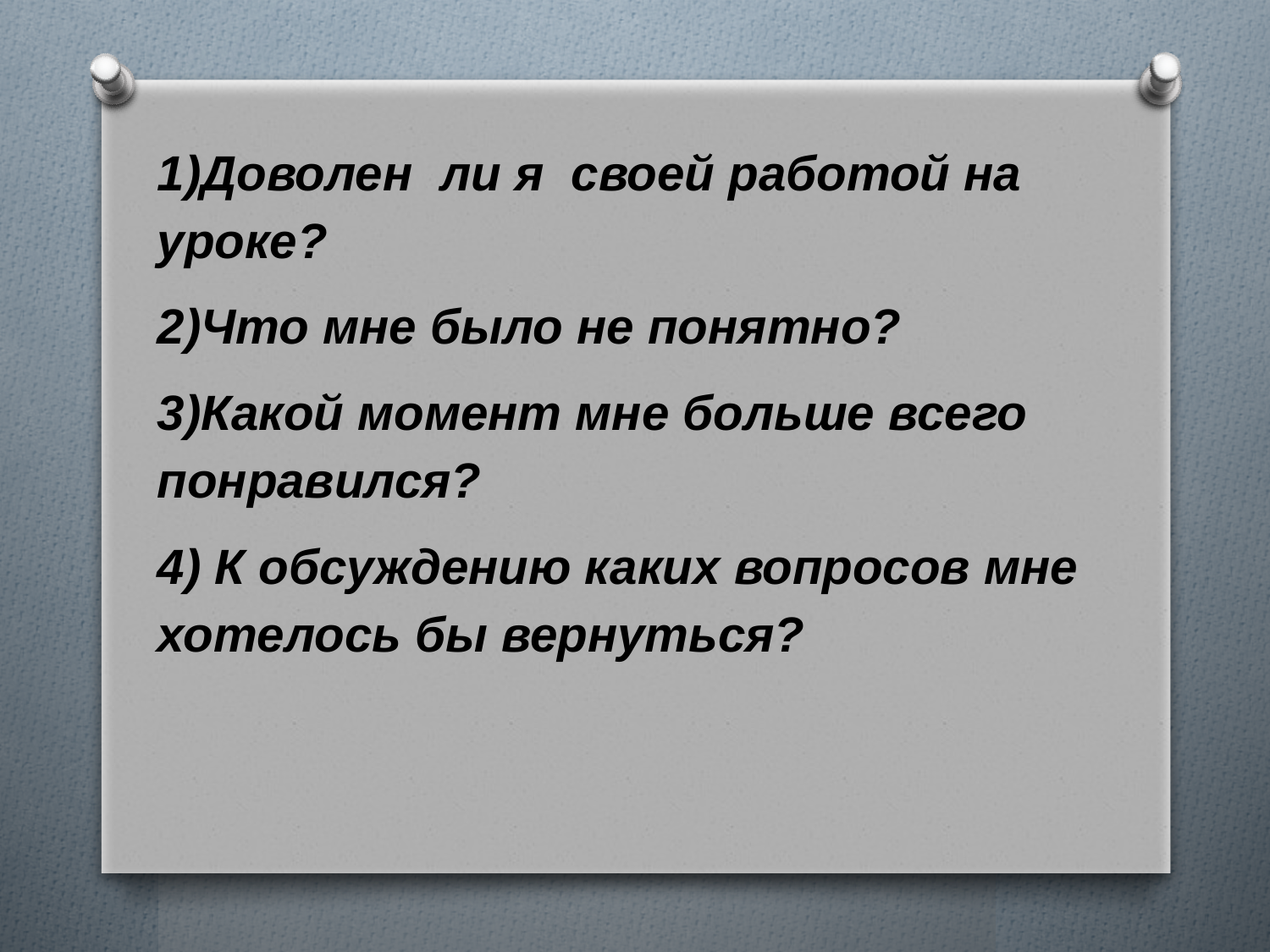

1)Доволен  ли я  своей работой на уроке?
2)Что мне было не понятно?
3)Какой момент мне больше всего понравился?
4) К обсуждению каких вопросов мне хотелось бы вернуться?